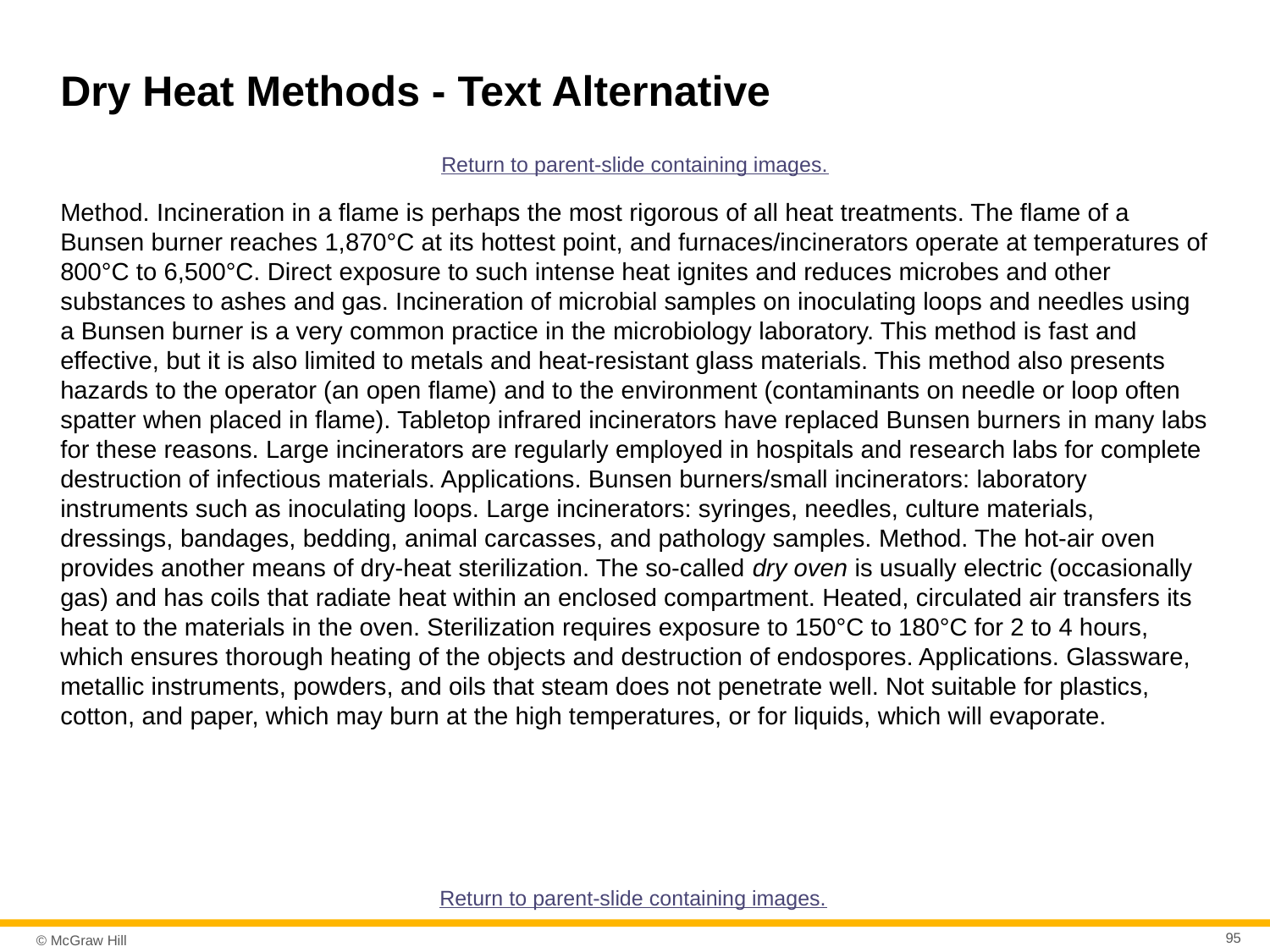

# Dry Heat Methods - Text Alternative
Return to parent-slide containing images.
Method. Incineration in a flame is perhaps the most rigorous of all heat treatments. The flame of a Bunsen burner reaches 1,870°C at its hottest point, and furnaces/incinerators operate at temperatures of 800°C to 6,500°C. Direct exposure to such intense heat ignites and reduces microbes and other substances to ashes and gas. Incineration of microbial samples on inoculating loops and needles using a Bunsen burner is a very common practice in the microbiology laboratory. This method is fast and effective, but it is also limited to metals and heat-resistant glass materials. This method also presents hazards to the operator (an open flame) and to the environment (contaminants on needle or loop often spatter when placed in flame). Tabletop infrared incinerators have replaced Bunsen burners in many labs for these reasons. Large incinerators are regularly employed in hospitals and research labs for complete destruction of infectious materials. Applications. Bunsen burners/small incinerators: laboratory instruments such as inoculating loops. Large incinerators: syringes, needles, culture materials, dressings, bandages, bedding, animal carcasses, and pathology samples. Method. The hot-air oven provides another means of dry-heat sterilization. The so-called dry oven is usually electric (occasionally gas) and has coils that radiate heat within an enclosed compartment. Heated, circulated air transfers its heat to the materials in the oven. Sterilization requires exposure to 150°C to 180°C for 2 to 4 hours, which ensures thorough heating of the objects and destruction of endospores. Applications. Glassware, metallic instruments, powders, and oils that steam does not penetrate well. Not suitable for plastics, cotton, and paper, which may burn at the high temperatures, or for liquids, which will evaporate.
Return to parent-slide containing images.